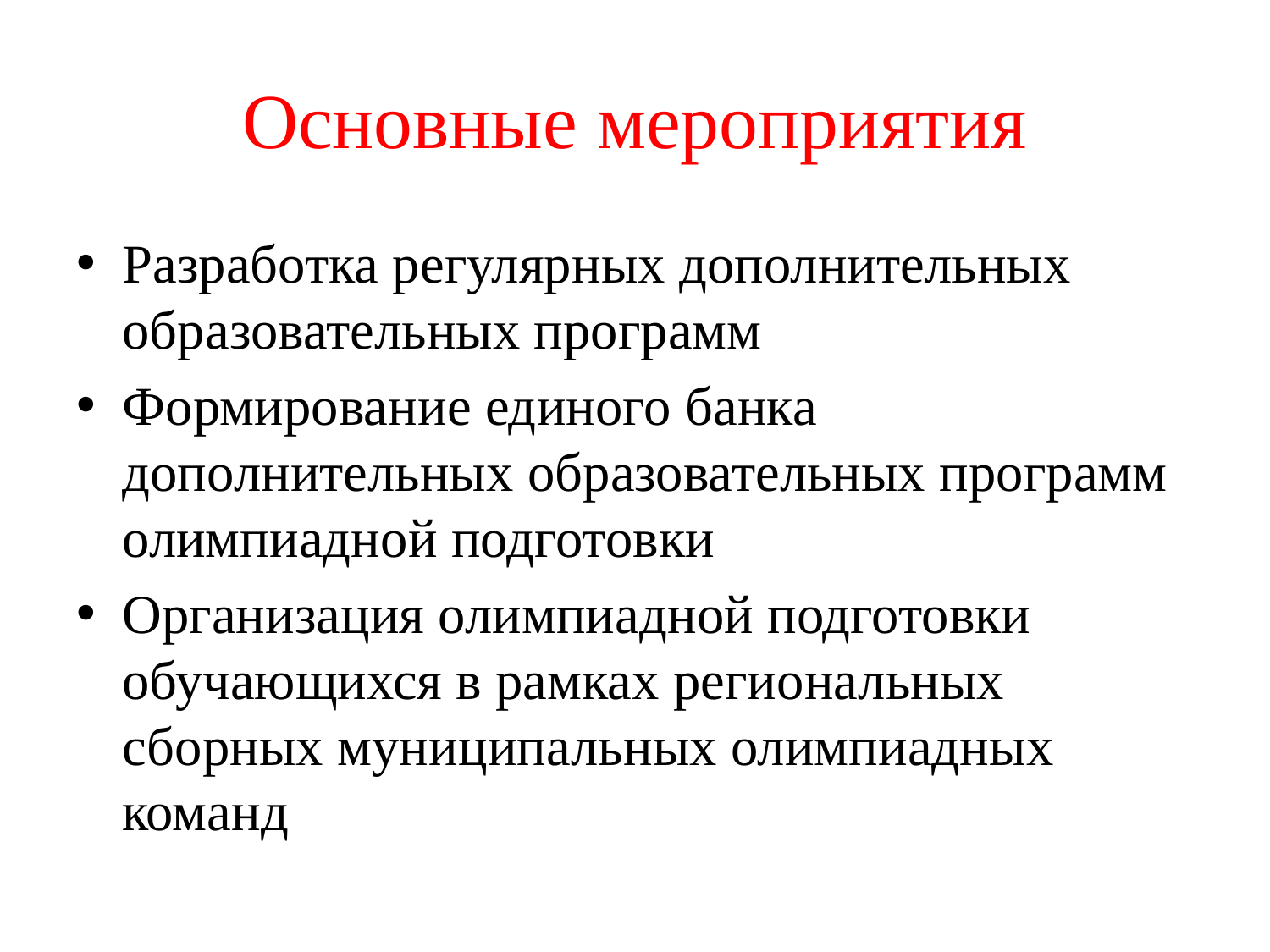

# Основные мероприятия
Разработка регулярных дополнительных образовательных программ
Формирование единого банка дополнительных образовательных программ олимпиадной подготовки
Организация олимпиадной подготовки обучающихся в рамках региональных сборных муниципальных олимпиадных команд